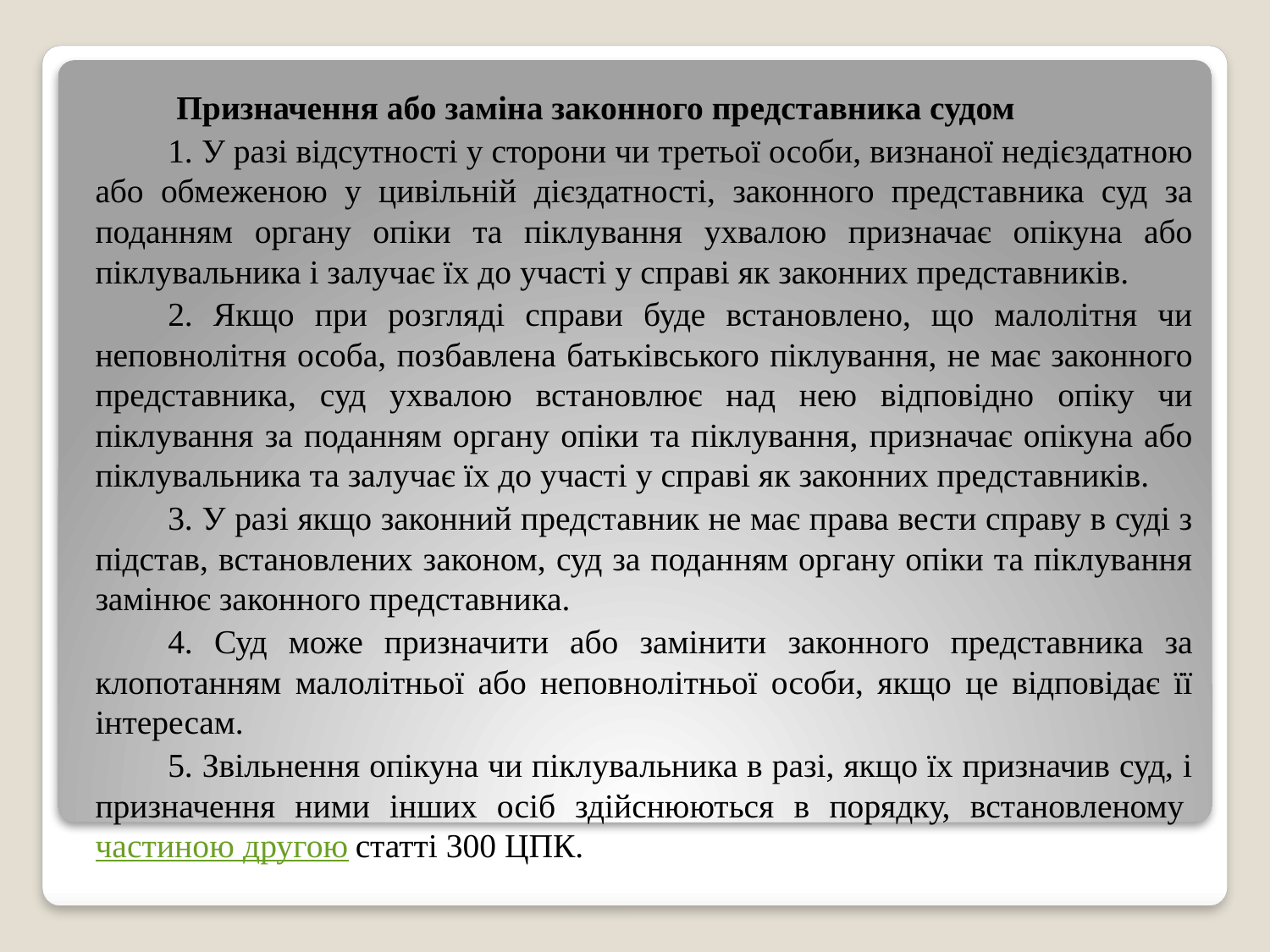

Призначення або заміна законного представника судом
1. У разі відсутності у сторони чи третьої особи, визнаної недієздатною або обмеженою у цивільній дієздатності, законного представника суд за поданням органу опіки та піклування ухвалою призначає опікуна або піклувальника і залучає їх до участі у справі як законних представників.
2. Якщо при розгляді справи буде встановлено, що малолітня чи неповнолітня особа, позбавлена батьківського піклування, не має законного представника, суд ухвалою встановлює над нею відповідно опіку чи піклування за поданням органу опіки та піклування, призначає опікуна або піклувальника та залучає їх до участі у справі як законних представників.
3. У разі якщо законний представник не має права вести справу в суді з підстав, встановлених законом, суд за поданням органу опіки та піклування замінює законного представника.
4. Суд може призначити або замінити законного представника за клопотанням малолітньої або неповнолітньої особи, якщо це відповідає її інтересам.
5. Звільнення опікуна чи піклувальника в разі, якщо їх призначив суд, і призначення ними інших осіб здійснюються в порядку, встановленому частиною другою статті 300 ЦПК.